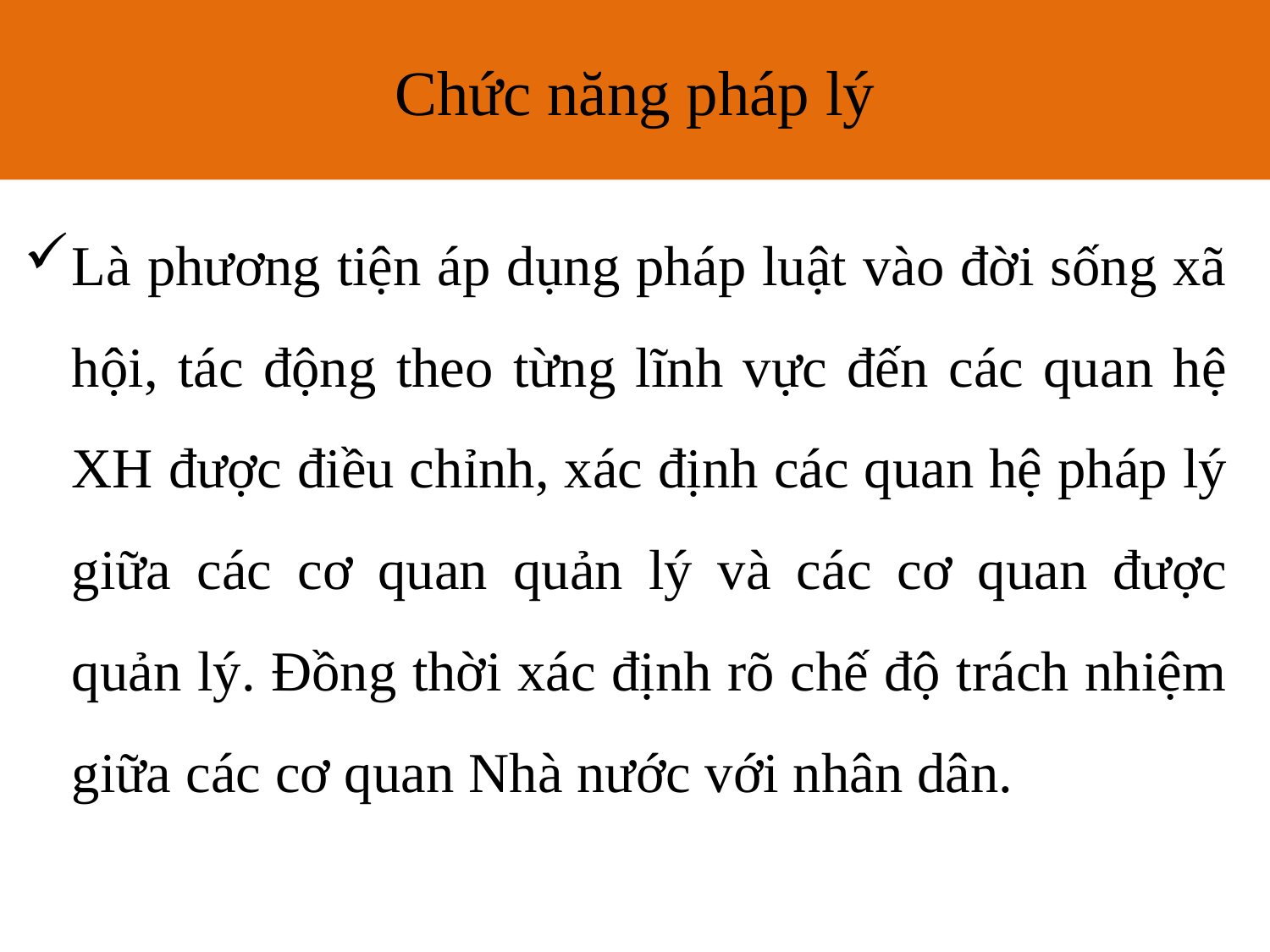

Chức năng pháp lý
# 1.4 Chức năng của văn bản
Là phương tiện áp dụng pháp luật vào đời sống xã hội, tác động theo từng lĩnh vực đến các quan hệ XH được điều chỉnh, xác định các quan hệ pháp lý giữa các cơ quan quản lý và các cơ quan được quản lý. Đồng thời xác định rõ chế độ trách nhiệm giữa các cơ quan Nhà nước với nhân dân.